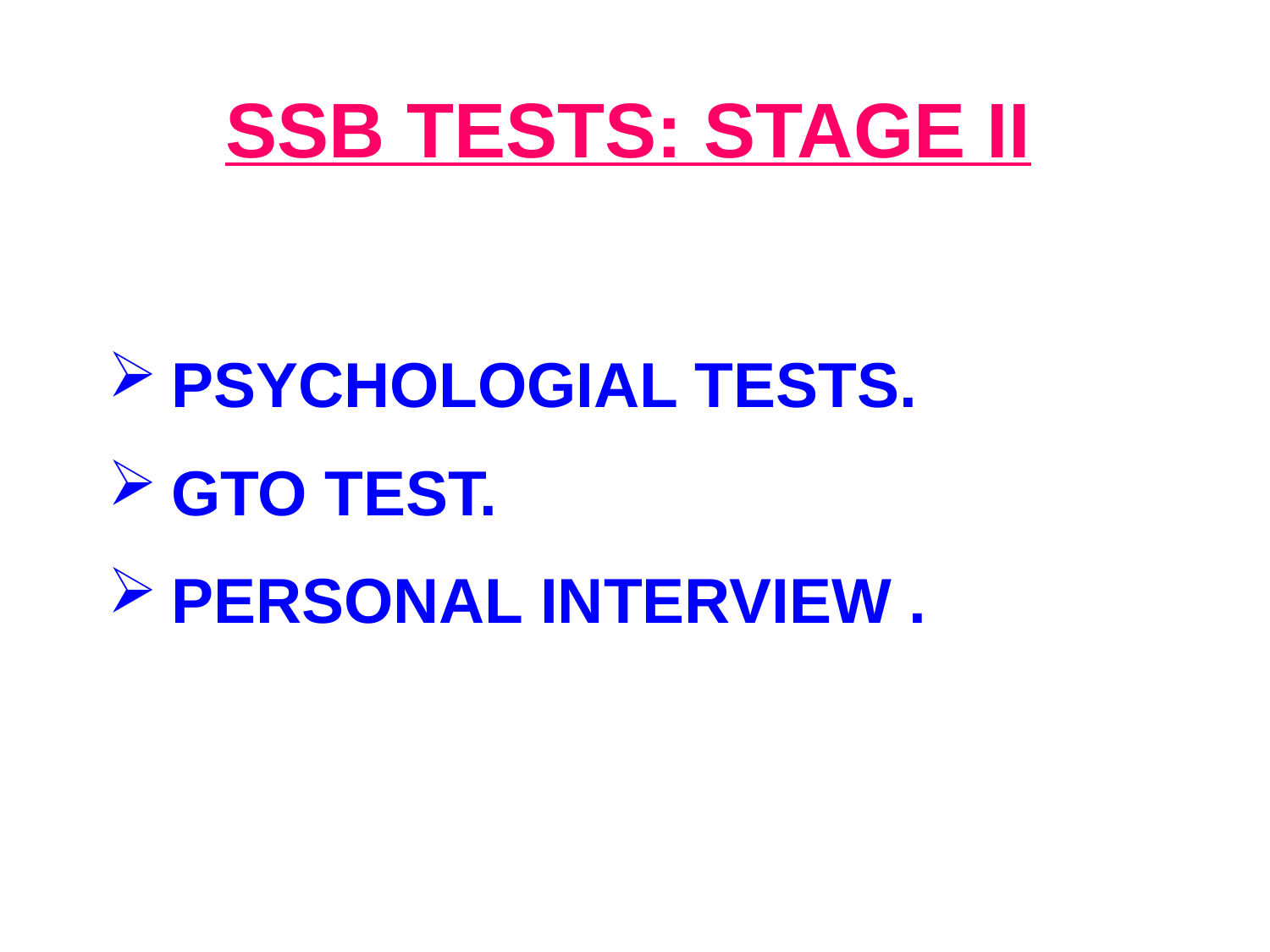

SSB TESTS: STAGE II
PSYCHOLOGIAL TESTS.
GTO TEST.
PERSONAL INTERVIEW .